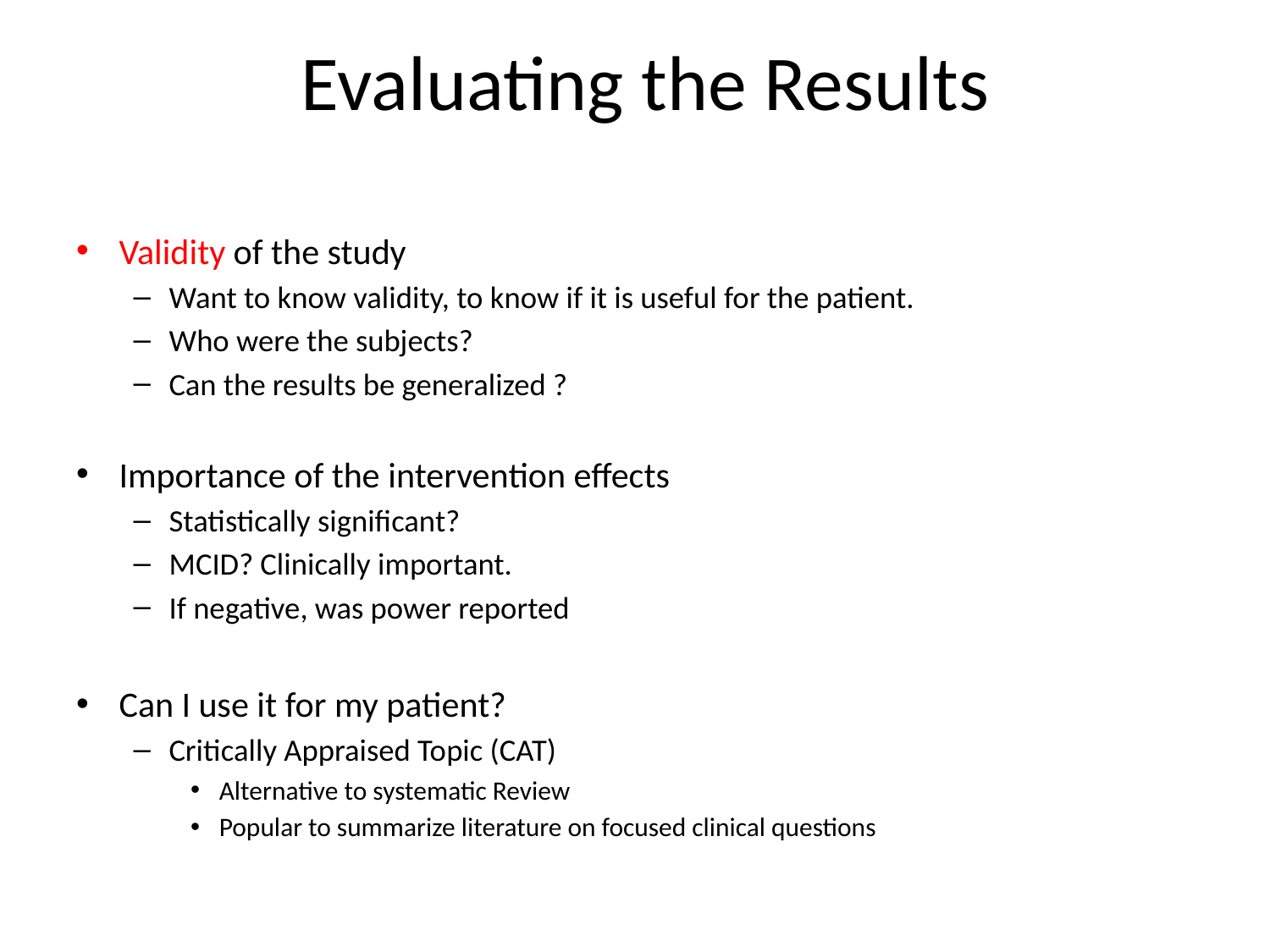

# Evaluating the Results
Validity of the study
Want to know validity, to know if it is useful for the patient.
Who were the subjects?
Can the results be generalized ?

Importance of the intervention effects
Statistically significant?
MCID? Clinically important.
If negative, was power reported

Can I use it for my patient?
Critically Appraised Topic (CAT)
Alternative to systematic Review
Popular to summarize literature on focused clinical questions